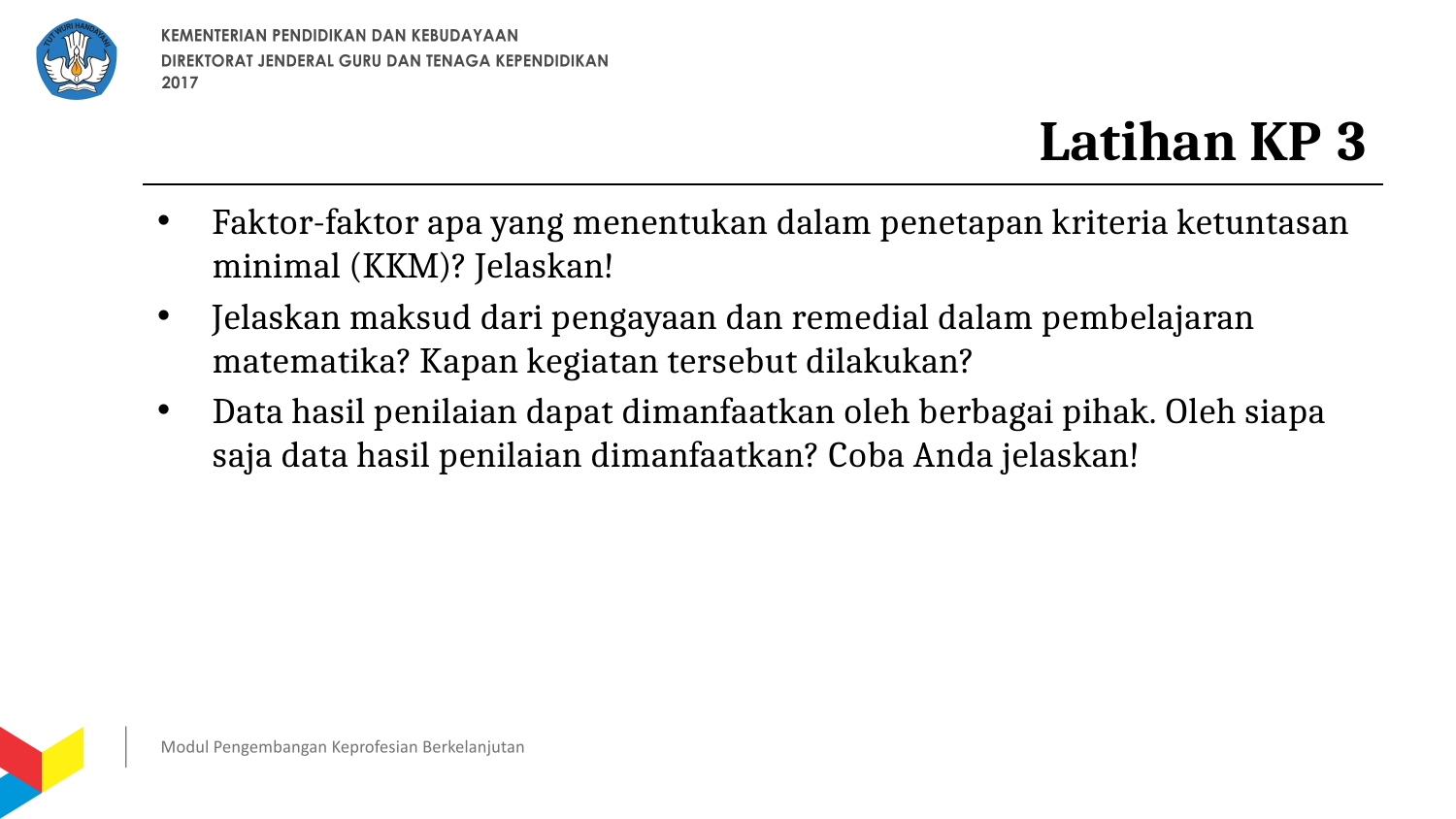

# Latihan KP 3
Faktor-faktor apa yang menentukan dalam penetapan kriteria ketuntasan minimal (KKM)? Jelaskan!
Jelaskan maksud dari pengayaan dan remedial dalam pembelajaran matematika? Kapan kegiatan tersebut dilakukan?
Data hasil penilaian dapat dimanfaatkan oleh berbagai pihak. Oleh siapa saja data hasil penilaian dimanfaatkan? Coba Anda jelaskan!